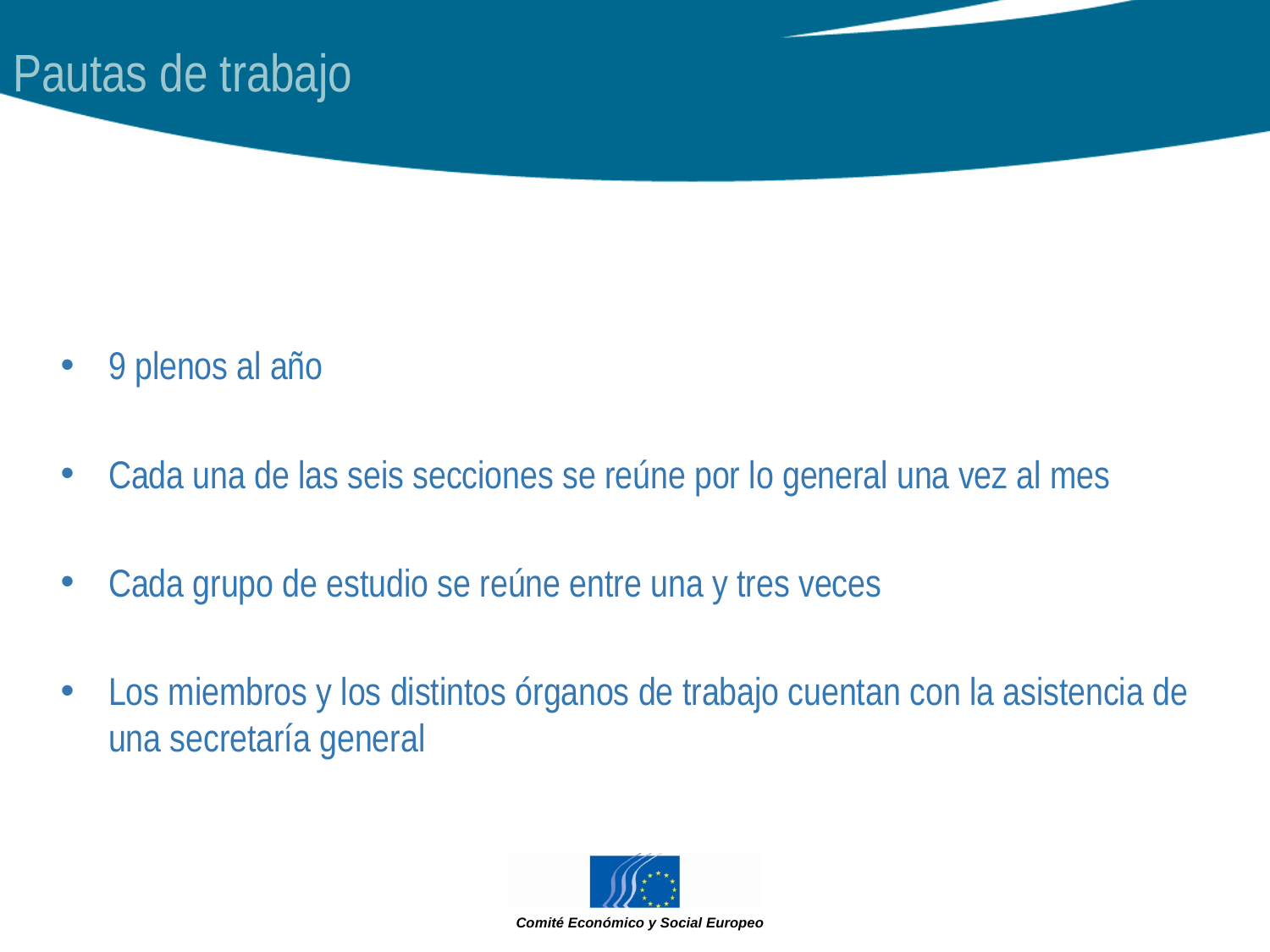

# Pautas de trabajo

9 plenos al año

Cada una de las seis secciones se reúne por lo general una vez al mes

Cada grupo de estudio se reúne entre una y tres veces

Los miembros y los distintos órganos de trabajo cuentan con la asistencia de una secretaría general

Comité Económico y Social Europeo